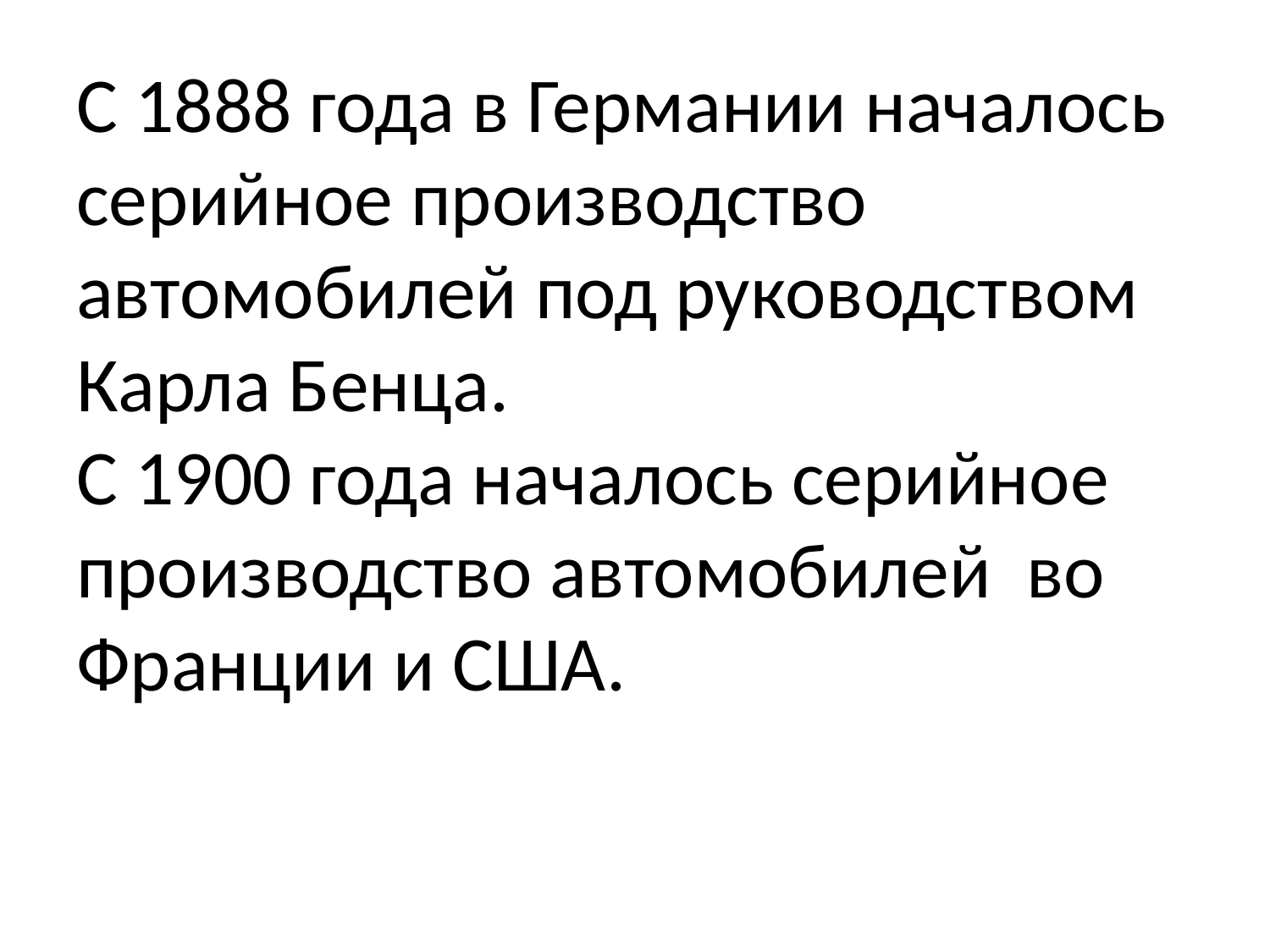

# С 1888 года в Германии началось серийное производство автомобилей под руководством Карла Бенца. С 1900 года началось серийное производство автомобилей  во Франции и США.